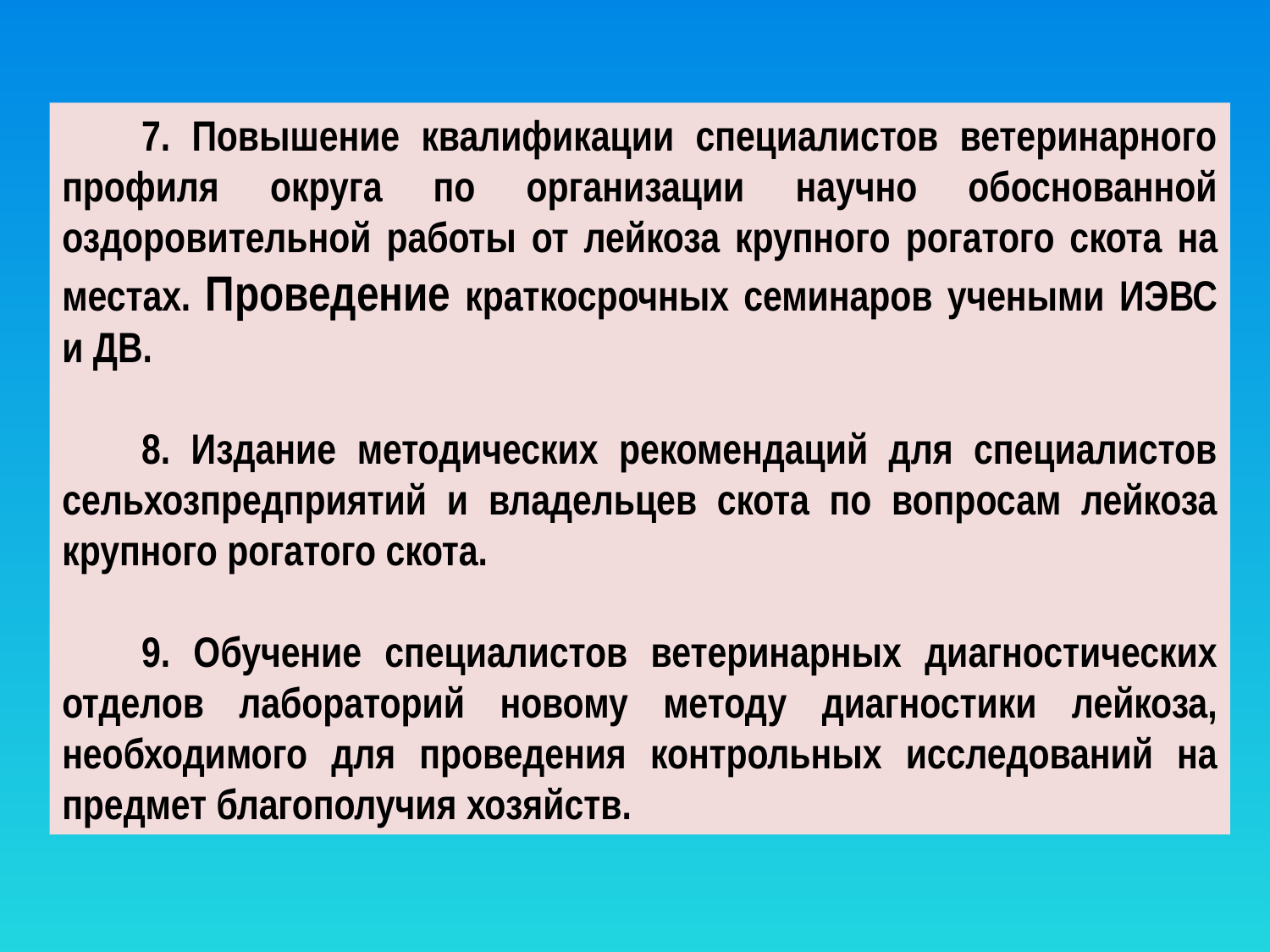

7. Повышение квалификации специалистов ветеринарного профиля округа по организации научно обоснованной оздоровительной работы от лейкоза крупного рогатого скота на местах. Проведение краткосрочных семинаров учеными ИЭВС и ДВ.

8. Издание методических рекомендаций для специалистов сельхозпредприятий и владельцев скота по вопросам лейкоза крупного рогатого скота.

9. Обучение специалистов ветеринарных диагностических отделов лабораторий новому методу диагностики лейкоза, необходимого для проведения контрольных исследований на предмет благополучия хозяйств.